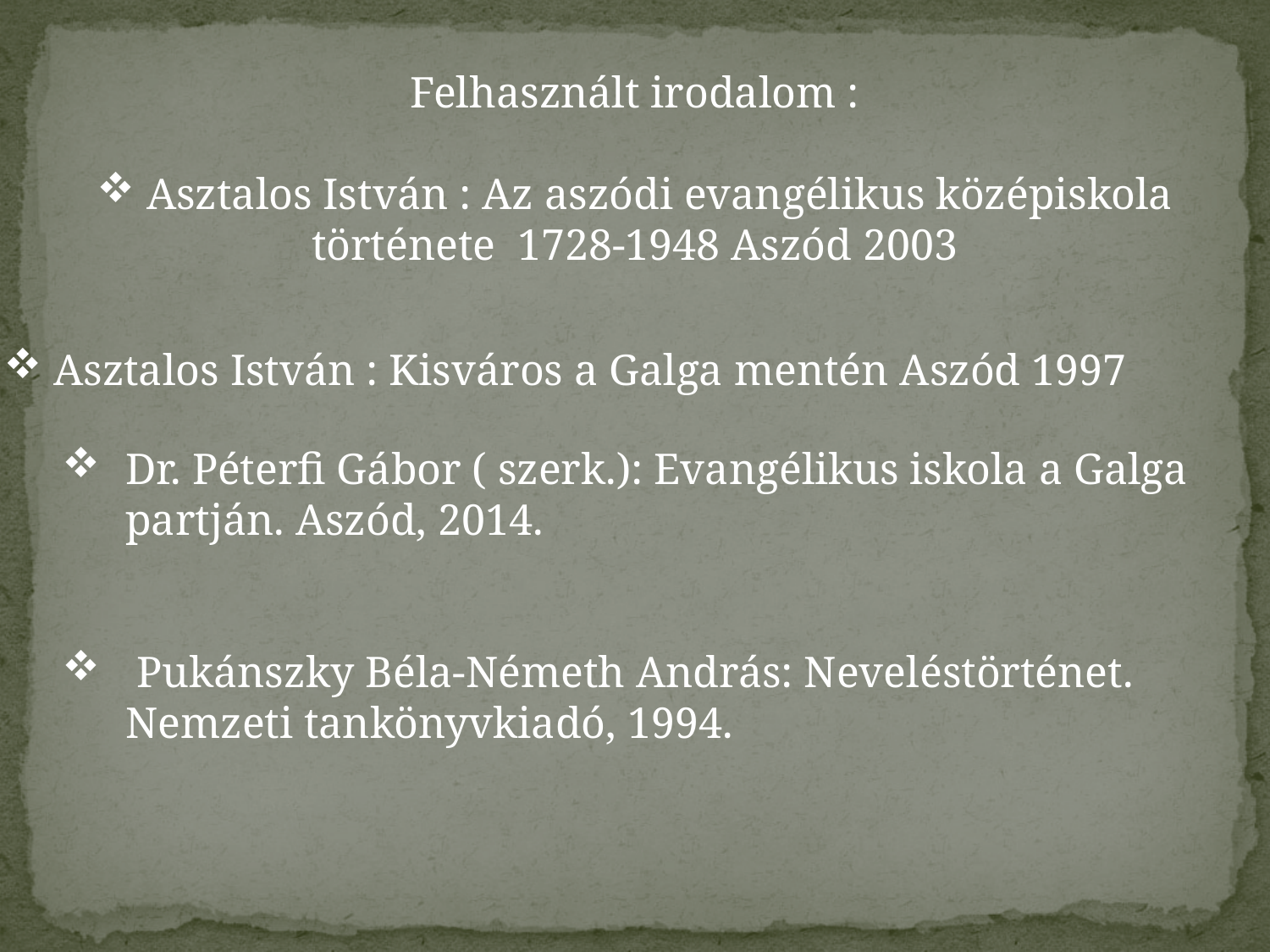

Felhasznált irodalom :

 Asztalos István : Az aszódi evangélikus középiskola története  1728-1948 Aszód 2003
 Asztalos István : Kisváros a Galga mentén Aszód 1997
Dr. Péterfi Gábor ( szerk.): Evangélikus iskola a Galga partján. Aszód, 2014.

 Pukánszky Béla-Németh András: Neveléstörténet. Nemzeti tankönyvkiadó, 1994.